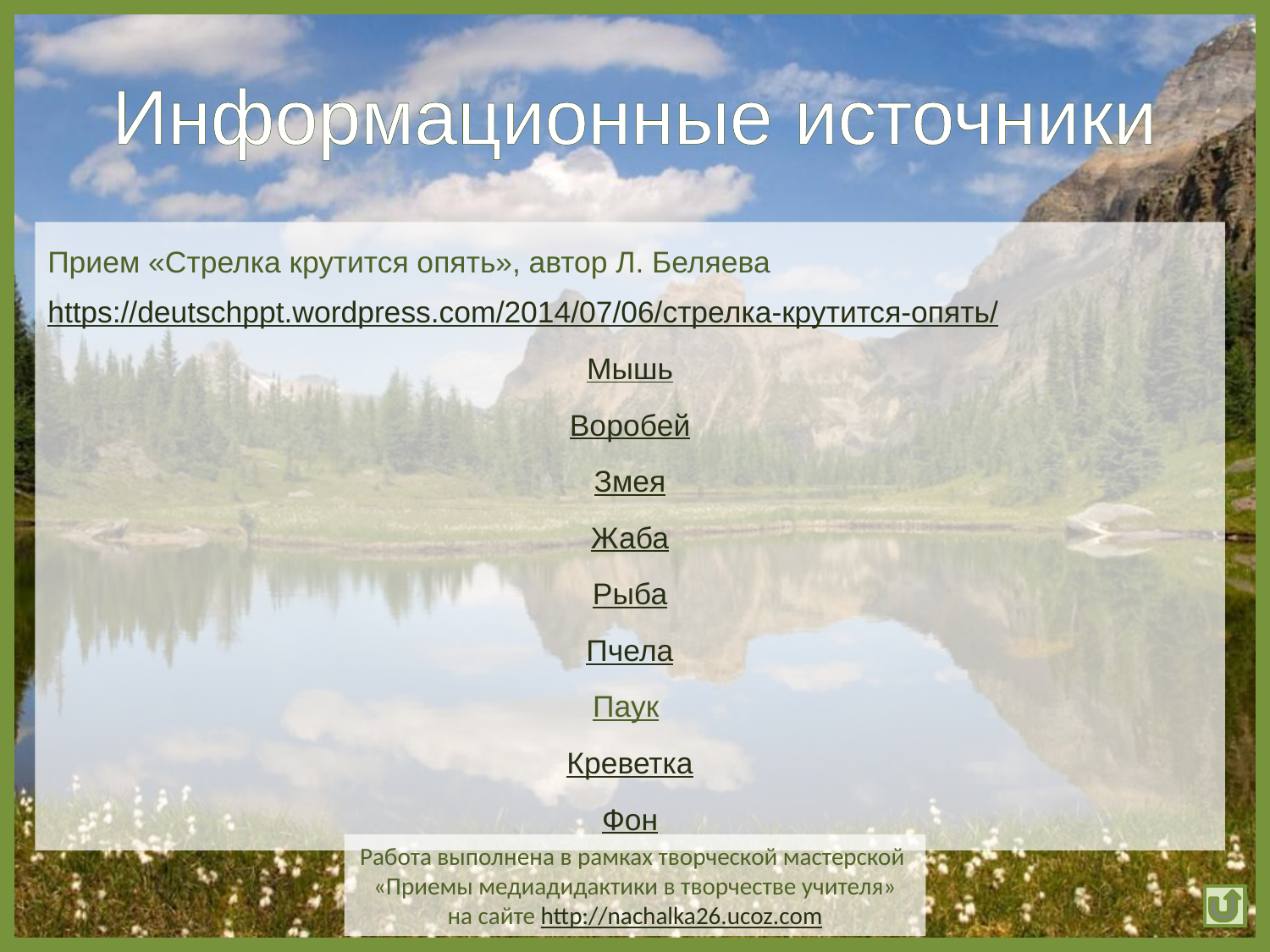

# Информационные источники
Прием «Стрелка крутится опять», автор Л. Беляева https://deutschppt.wordpress.com/2014/07/06/стрелка-крутится-опять/
Мышь
Воробей
Змея
Жаба
Рыба
Пчела
Паук
Креветка
Фон
Работа выполнена в рамках творческой мастерской
«Приемы медиадидактики в творчестве учителя»
на сайте http://nachalka26.ucoz.com